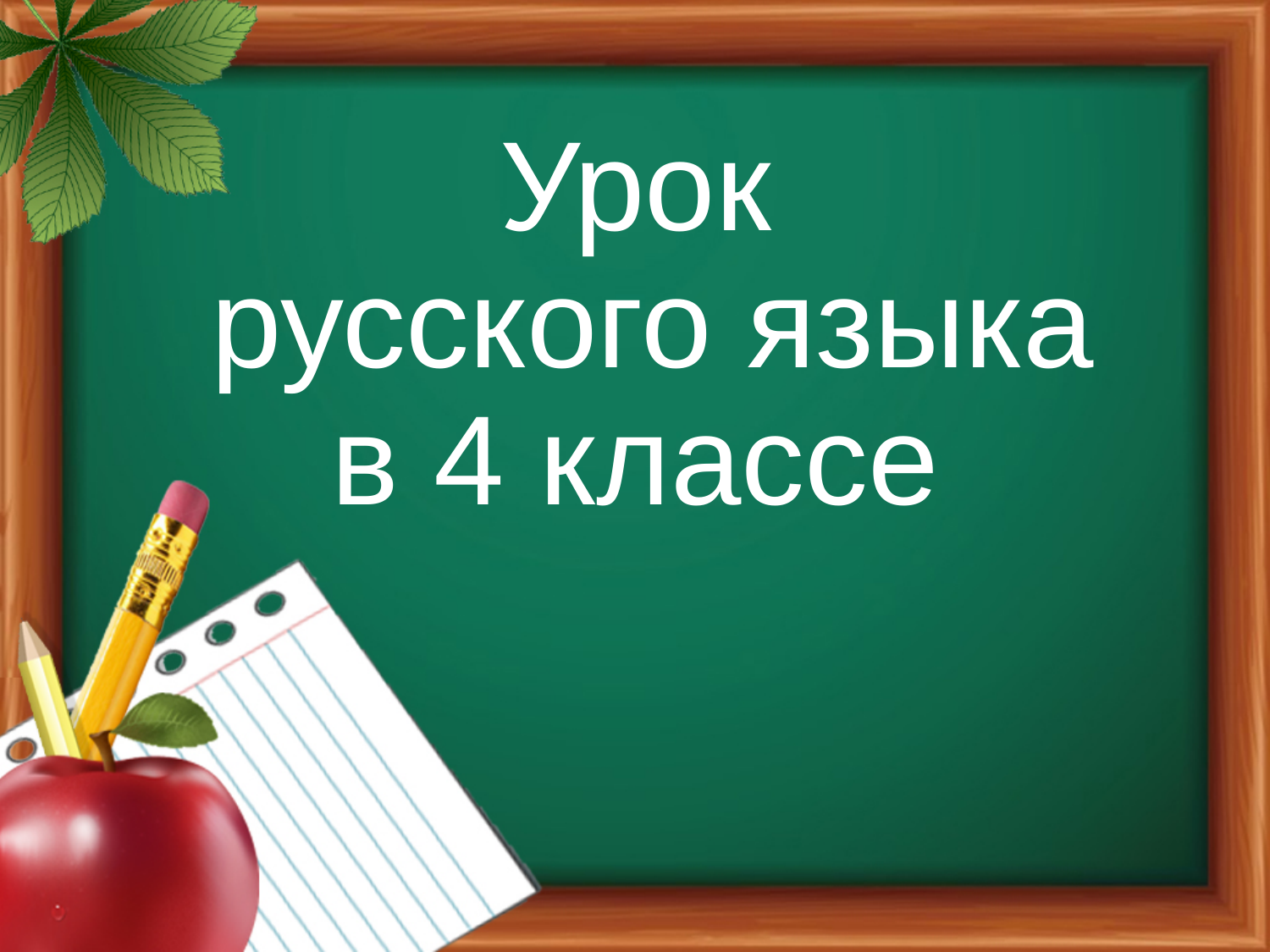

# Урок русского языка в 4 классе